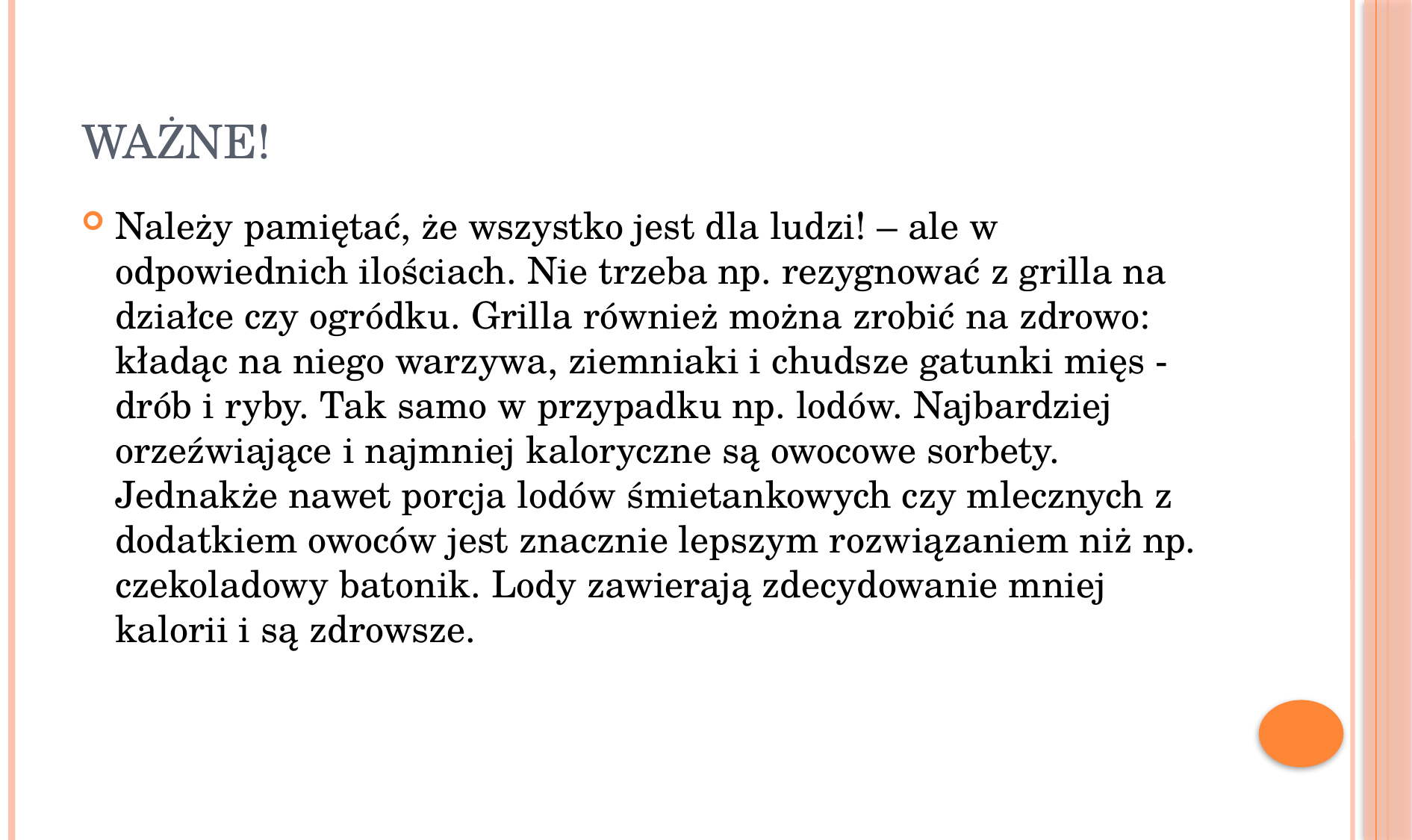

# Ważne!
Należy pamiętać, że wszystko jest dla ludzi! – ale w odpowiednich ilościach. Nie trzeba np. rezygnować z grilla na działce czy ogródku. Grilla również można zrobić na zdrowo: kładąc na niego warzywa, ziemniaki i chudsze gatunki mięs - drób i ryby. Tak samo w przypadku np. lodów. Najbardziej orzeźwiające i najmniej kaloryczne są owocowe sorbety. Jednakże nawet porcja lodów śmietankowych czy mlecznych z dodatkiem owoców jest znacznie lepszym rozwiązaniem niż np. czekoladowy batonik. Lody zawierają zdecydowanie mniej kalorii i są zdrowsze.